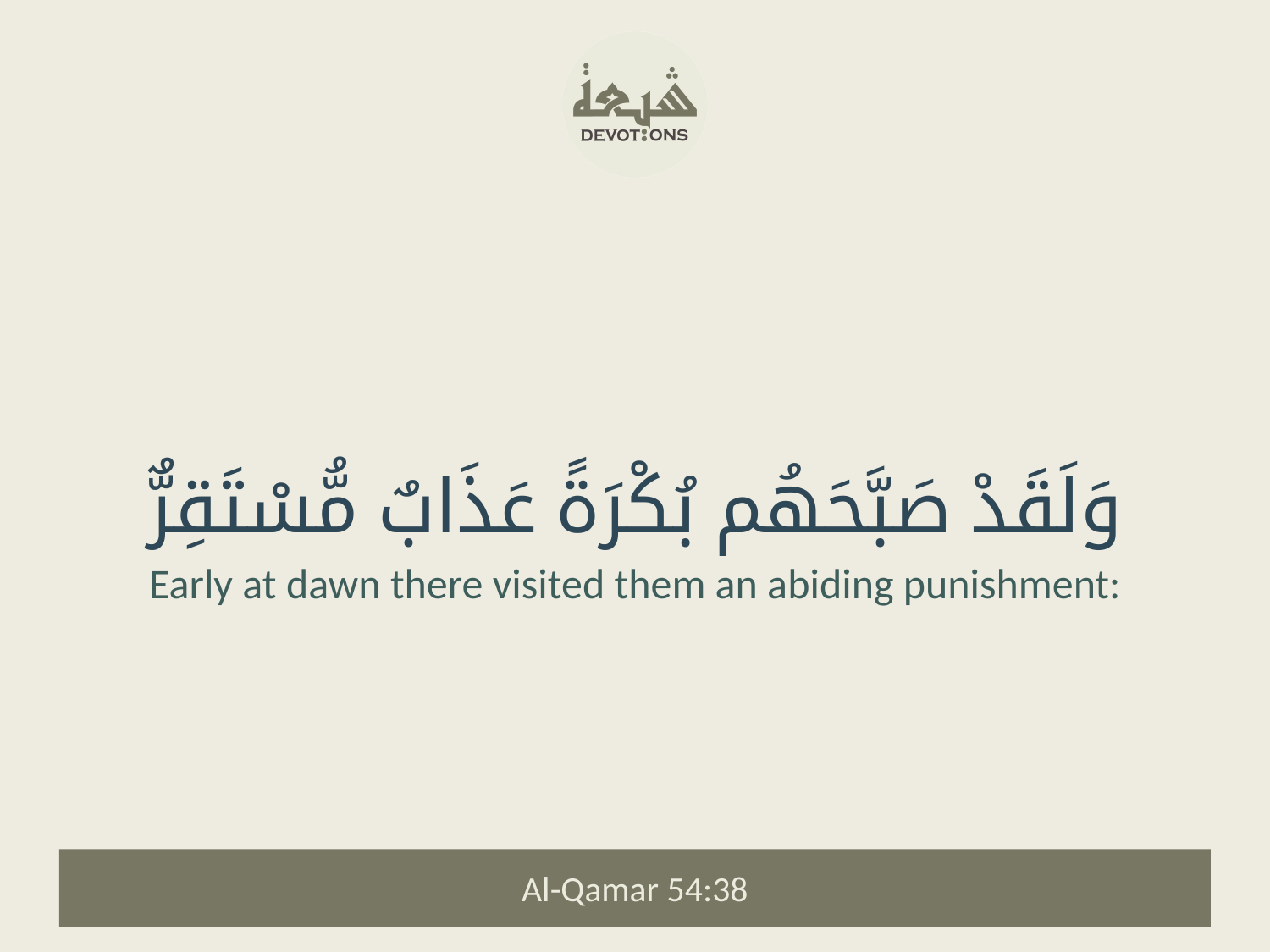

وَلَقَدْ صَبَّحَهُم بُكْرَةً عَذَابٌ مُّسْتَقِرٌّ
Early at dawn there visited them an abiding punishment:
Al-Qamar 54:38